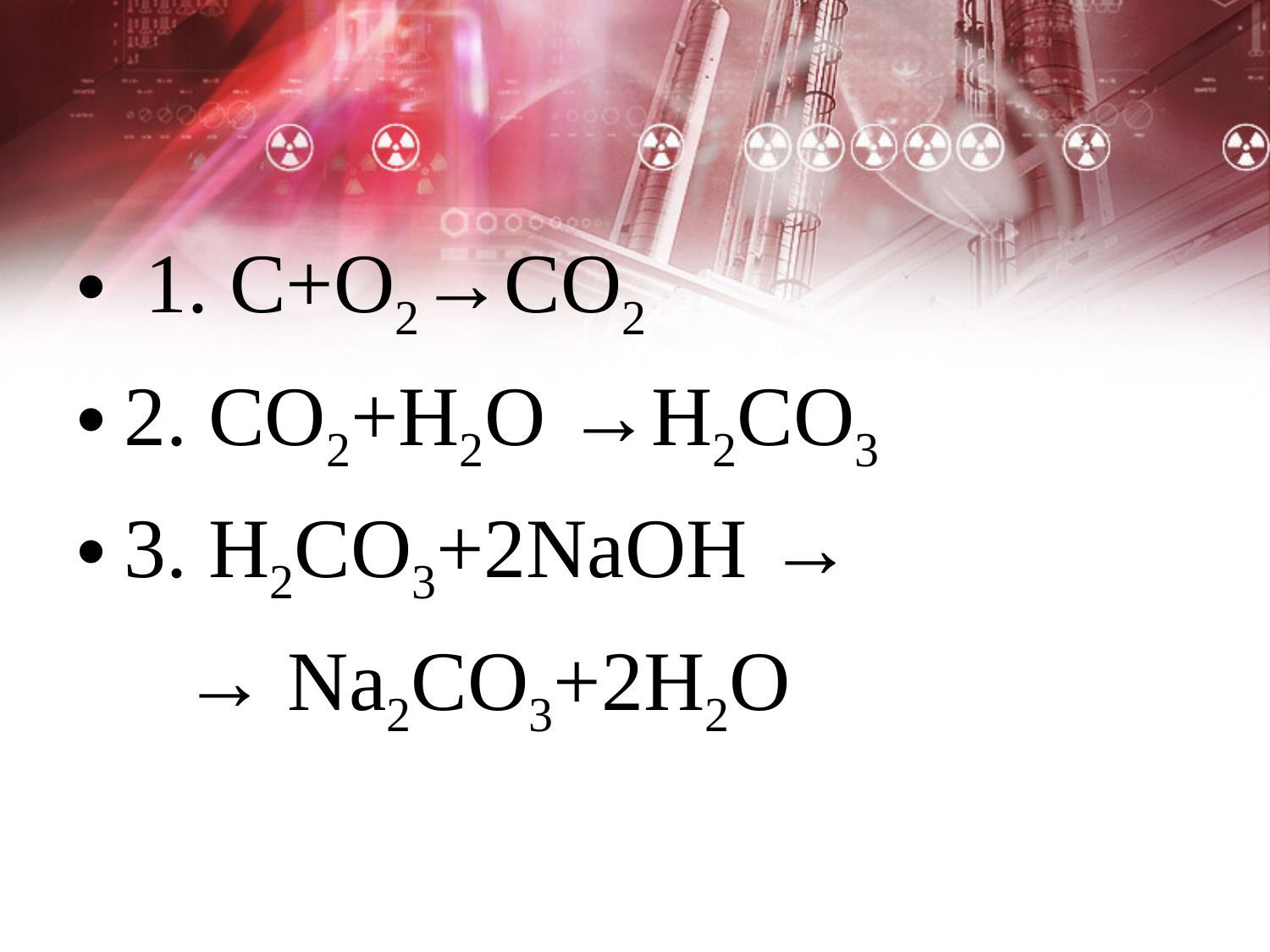

#
 1. C+O2→CO2
2. CO2+H2O →H2СO3
3. H2СO3+2NaOH →
     → Na2CO3+2H2O